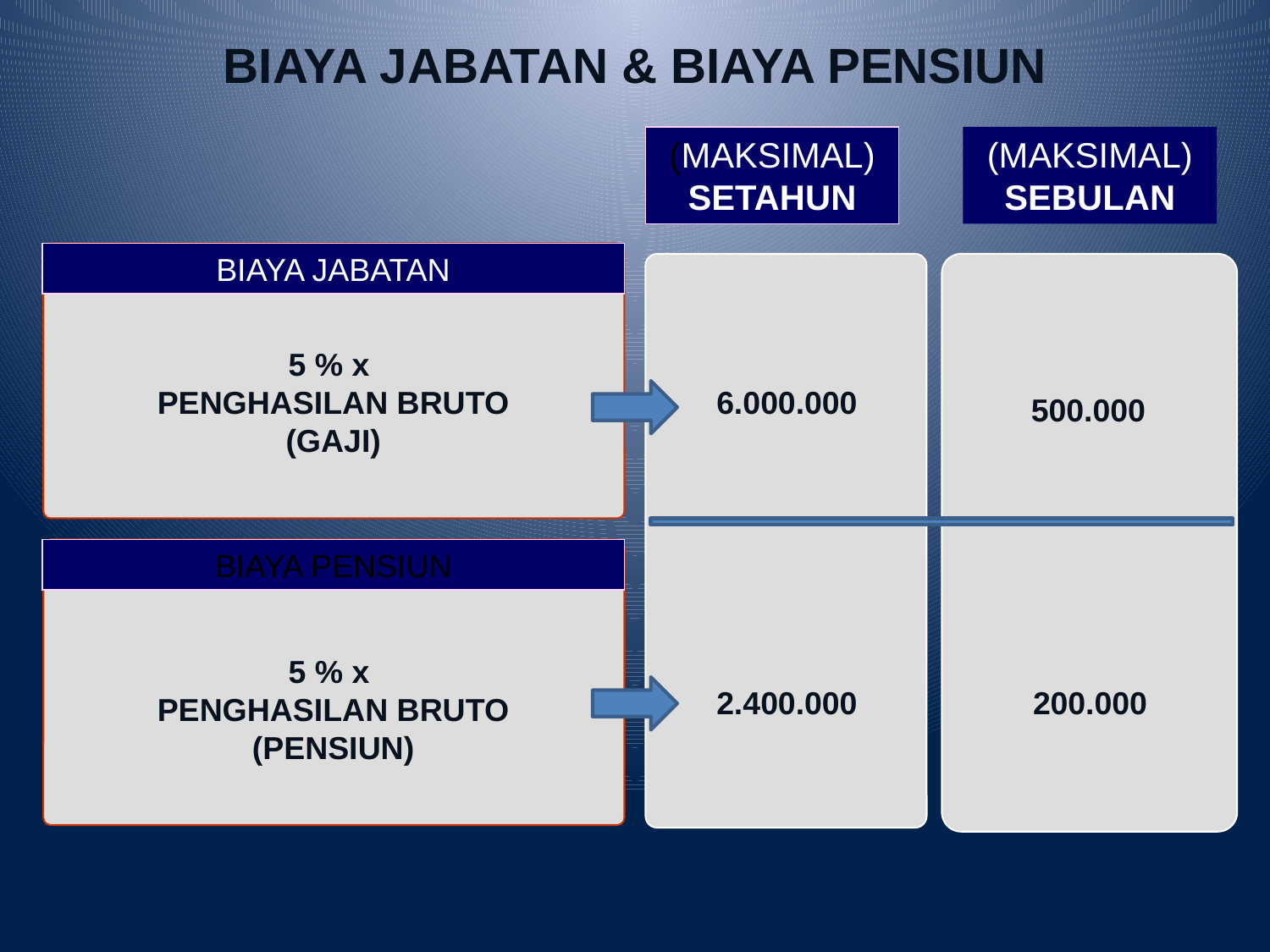

BIAYA JABATAN & BIAYA PENSIUN
(MAKSIMAL)SETAHUN
(MAKSIMAL)SEBULAN
BIAYA JABATAN

6.000.000
500.000
5 % x
PENGHASILAN BRUTO
(GAJI)

BIAYA PENSIUN

2.400.000
200.000
5 % x
PENGHASILAN BRUTO
(PENSIUN)